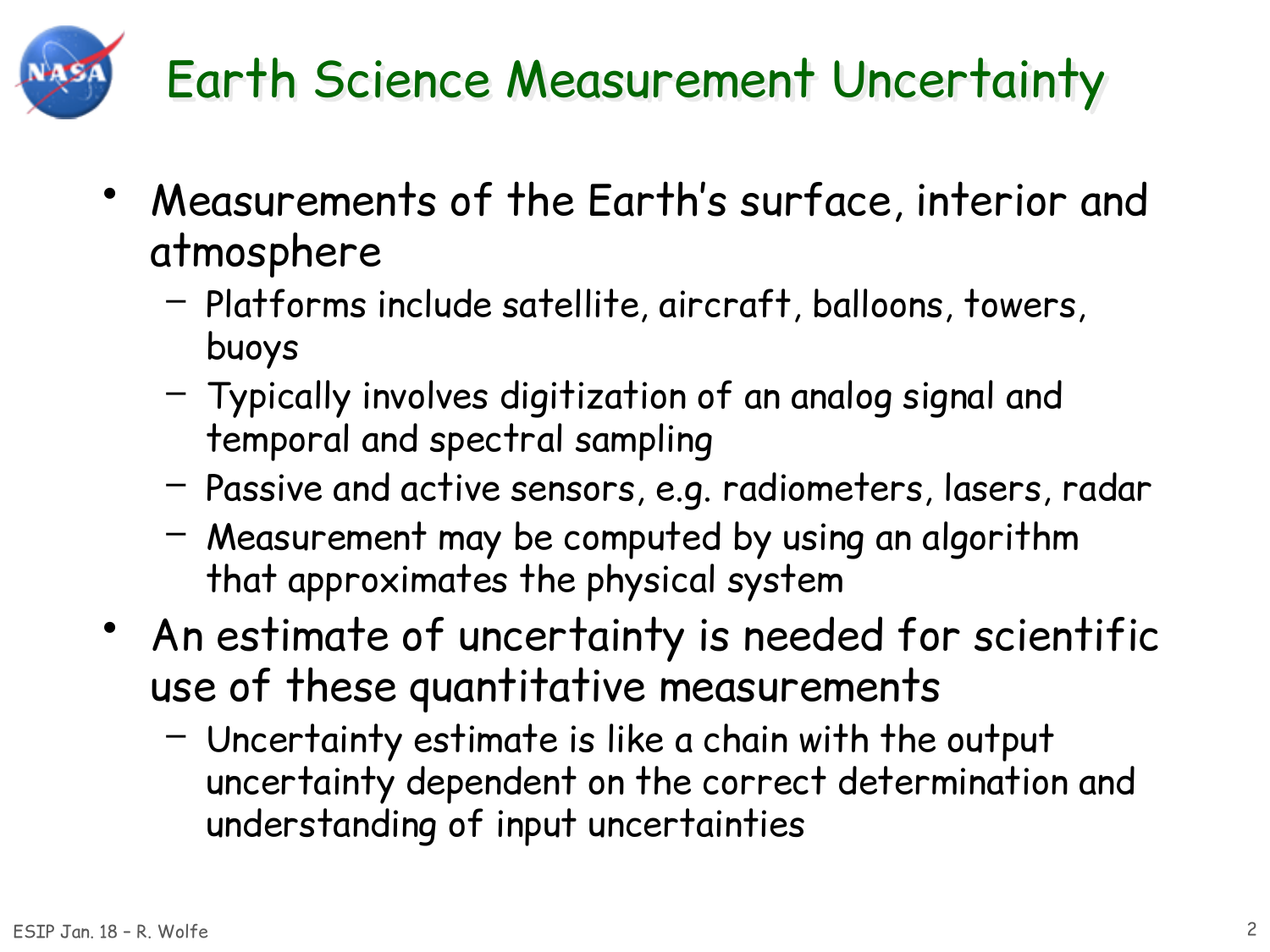

# Earth Science Measurement Uncertainty
Measurements of the Earth’s surface, interior and atmosphere
Platforms include satellite, aircraft, balloons, towers, buoys
Typically involves digitization of an analog signal and temporal and spectral sampling
Passive and active sensors, e.g. radiometers, lasers, radar
Measurement may be computed by using an algorithm that approximates the physical system
An estimate of uncertainty is needed for scientific use of these quantitative measurements
Uncertainty estimate is like a chain with the output uncertainty dependent on the correct determination and understanding of input uncertainties
2